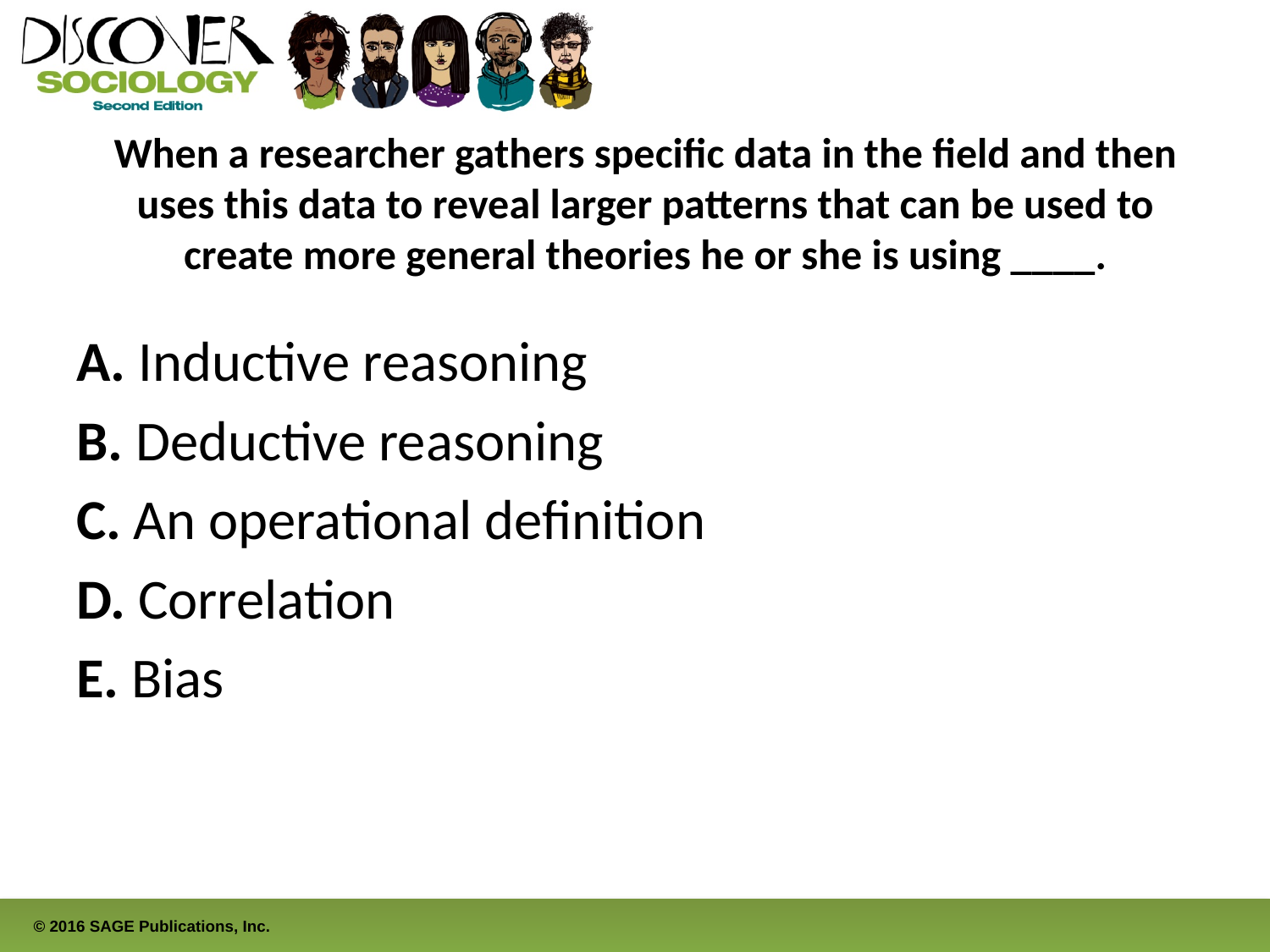

# When a researcher gathers specific data in the field and then uses this data to reveal larger patterns that can be used to create more general theories he or she is using ____.
A. Inductive reasoning
B. Deductive reasoning
C. An operational definition
D. Correlation
E. Bias